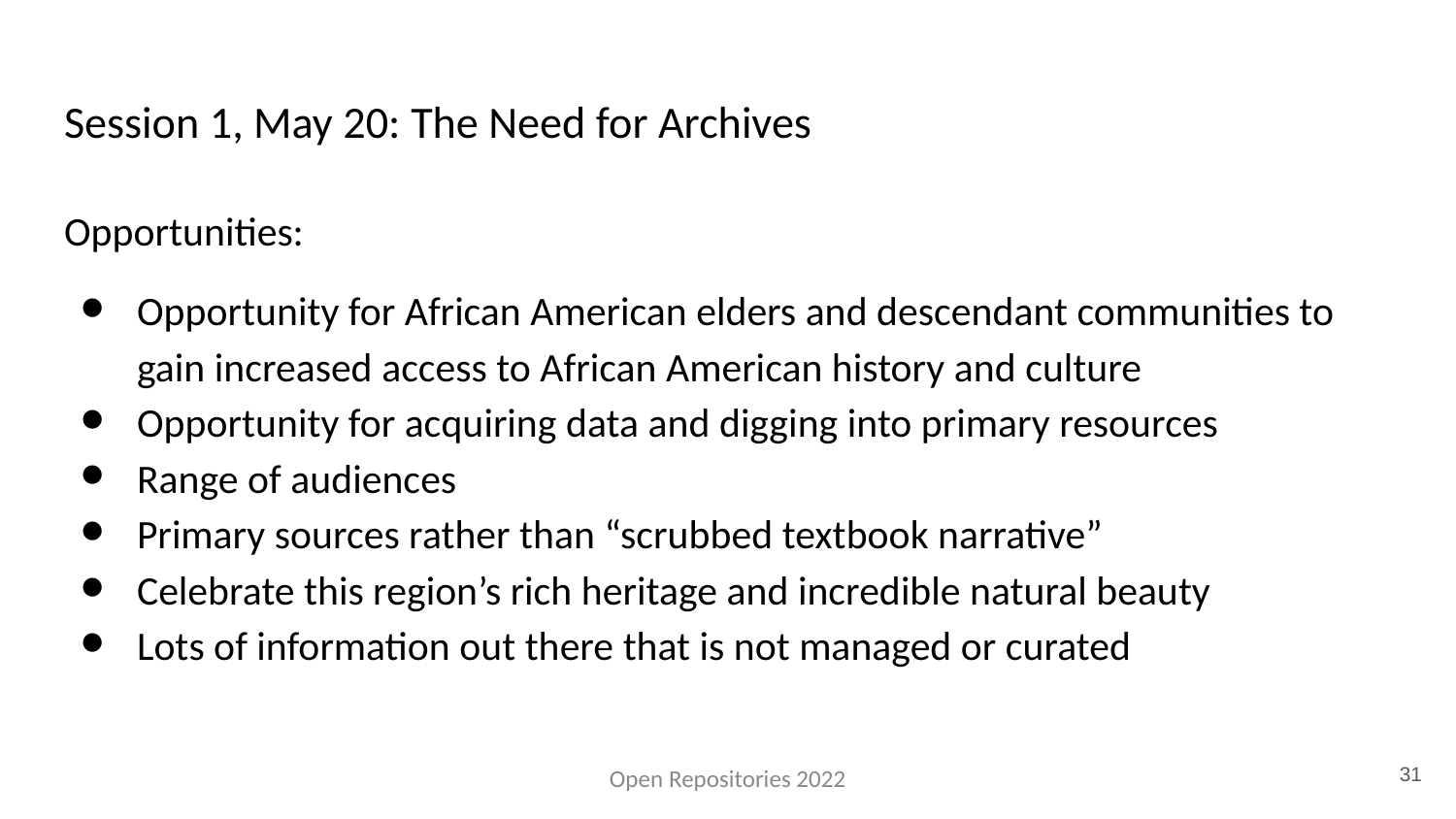

# Session 1, May 20: The Need for Archives
Opportunities:
Opportunity for African American elders and descendant communities to gain increased access to African American history and culture
Opportunity for acquiring data and digging into primary resources
Range of audiences
Primary sources rather than “scrubbed textbook narrative”
Celebrate this region’s rich heritage and incredible natural beauty
Lots of information out there that is not managed or curated

31